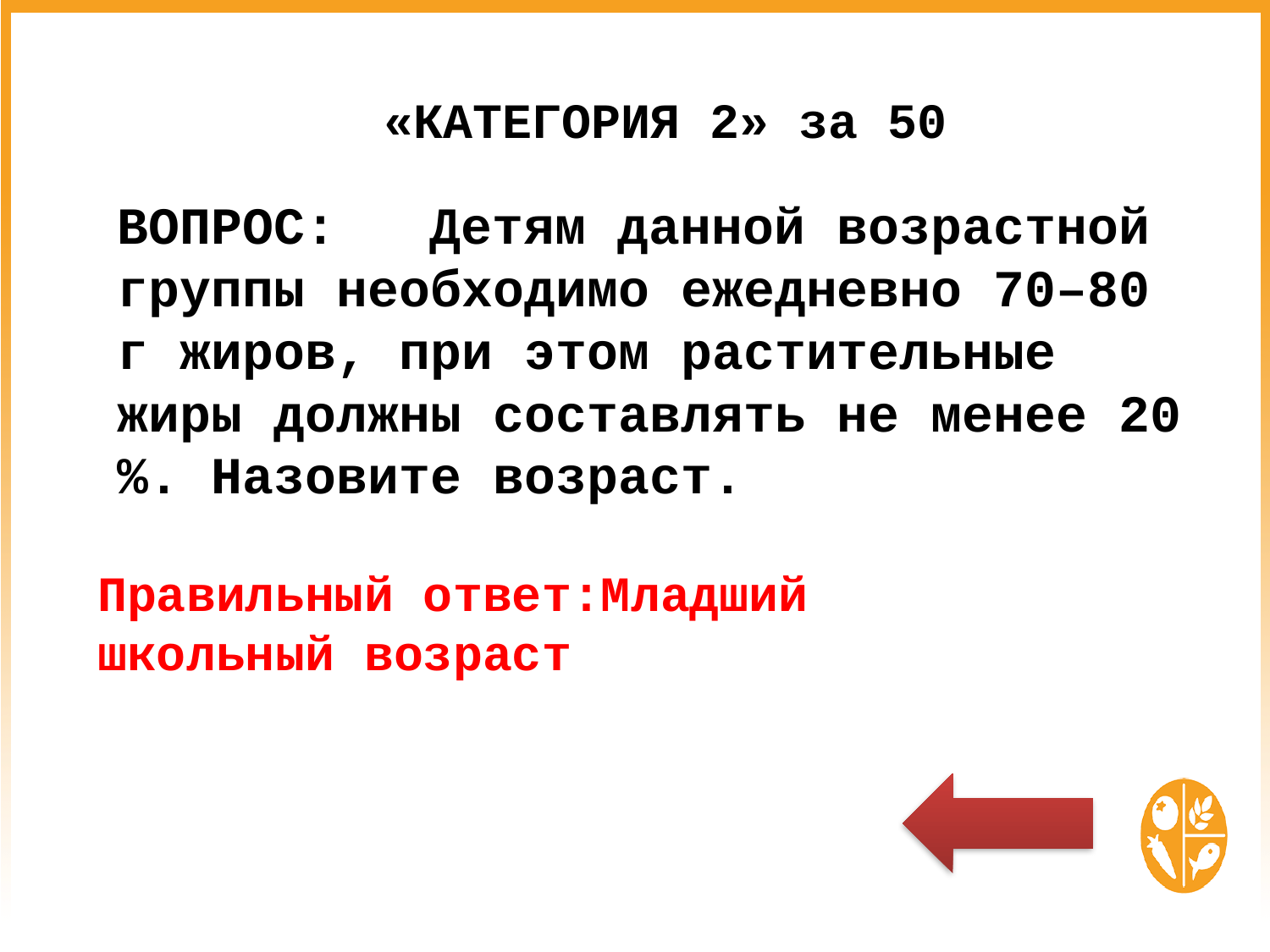

# «КАТЕГОРИЯ 2» за 50
ВОПРОС:	Детям данной возрастной группы необходимо ежедневно 70–80 г жиров, при этом растительные жиры должны составлять не менее 20 %. Назовите возраст.
Правильный ответ:Младший школьный возраст